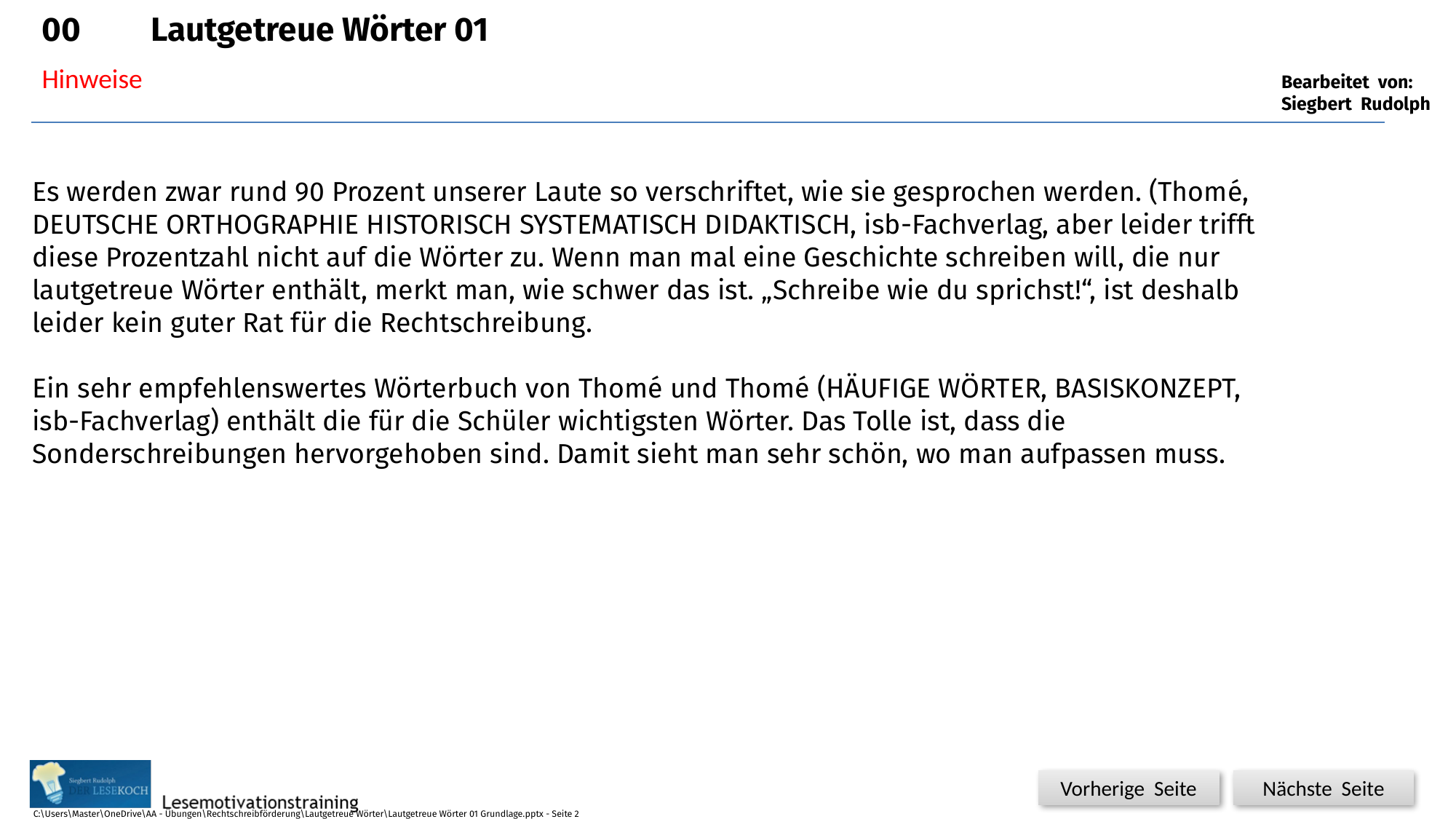

00	Lautgetreue Wörter 01
Hinweise
Es werden zwar rund 90 Prozent unserer Laute so verschriftet, wie sie gesprochen werden. (Thomé, DEUTSCHE ORTHOGRAPHIE HISTORISCH SYSTEMATISCH DIDAKTISCH, isb-Fachverlag, aber leider trifft diese Prozentzahl nicht auf die Wörter zu. Wenn man mal eine Geschichte schreiben will, die nur lautgetreue Wörter enthält, merkt man, wie schwer das ist. „Schreibe wie du sprichst!“, ist deshalb leider kein guter Rat für die Rechtschreibung.

Ein sehr empfehlenswertes Wörterbuch von Thomé und Thomé (HÄUFIGE WÖRTER, BASISKONZEPT, isb-Fachverlag) enthält die für die Schüler wichtigsten Wörter. Das Tolle ist, dass die Sonderschreibungen hervorgehoben sind. Damit sieht man sehr schön, wo man aufpassen muss.
C:\Users\Master\OneDrive\AA - Übungen\Rechtschreibförderung\Lautgetreue Wörter\Lautgetreue Wörter 01 Grundlage.pptx - Seite 2